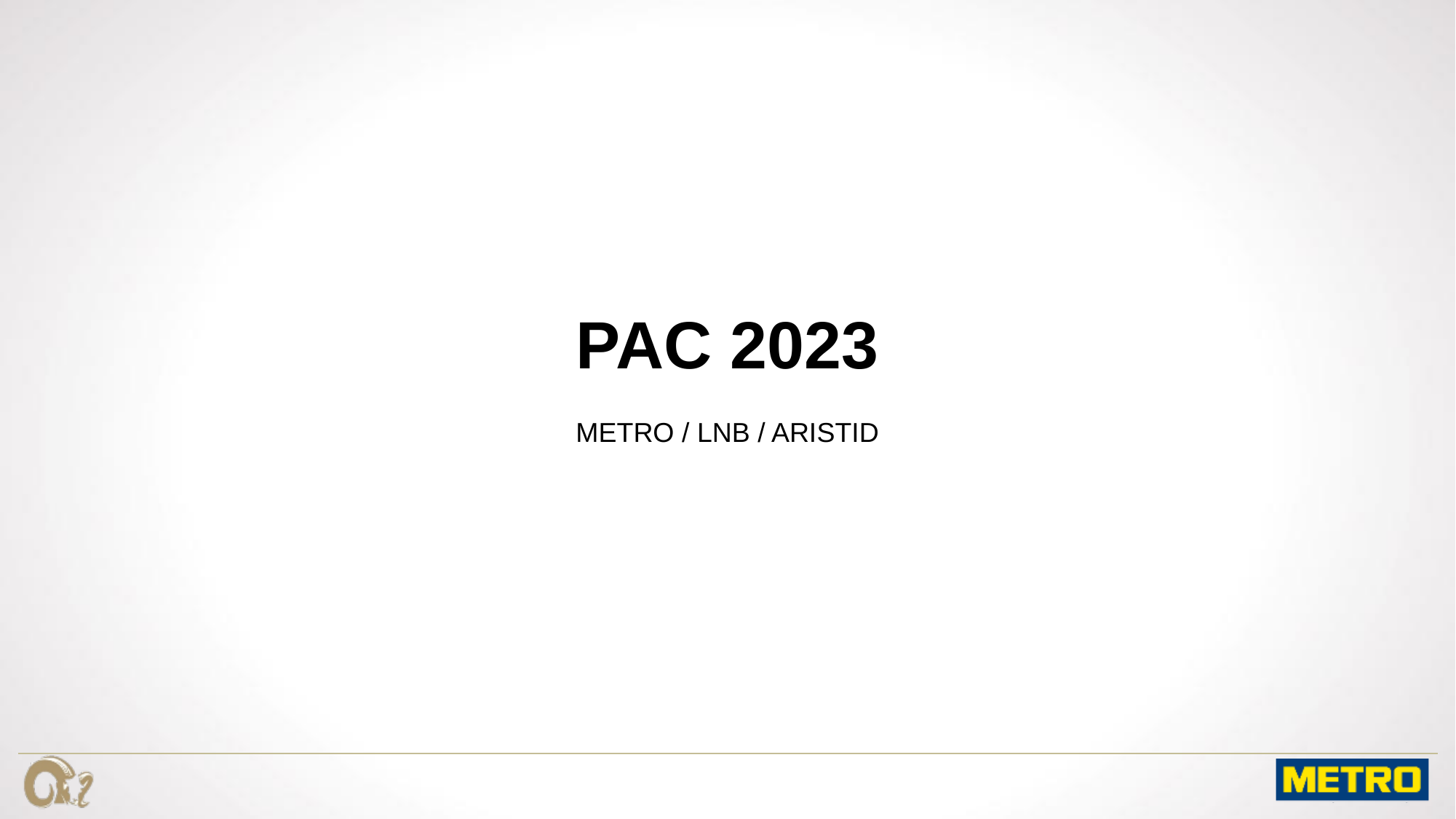

# PAC 2023
METRO / LNB / ARISTID